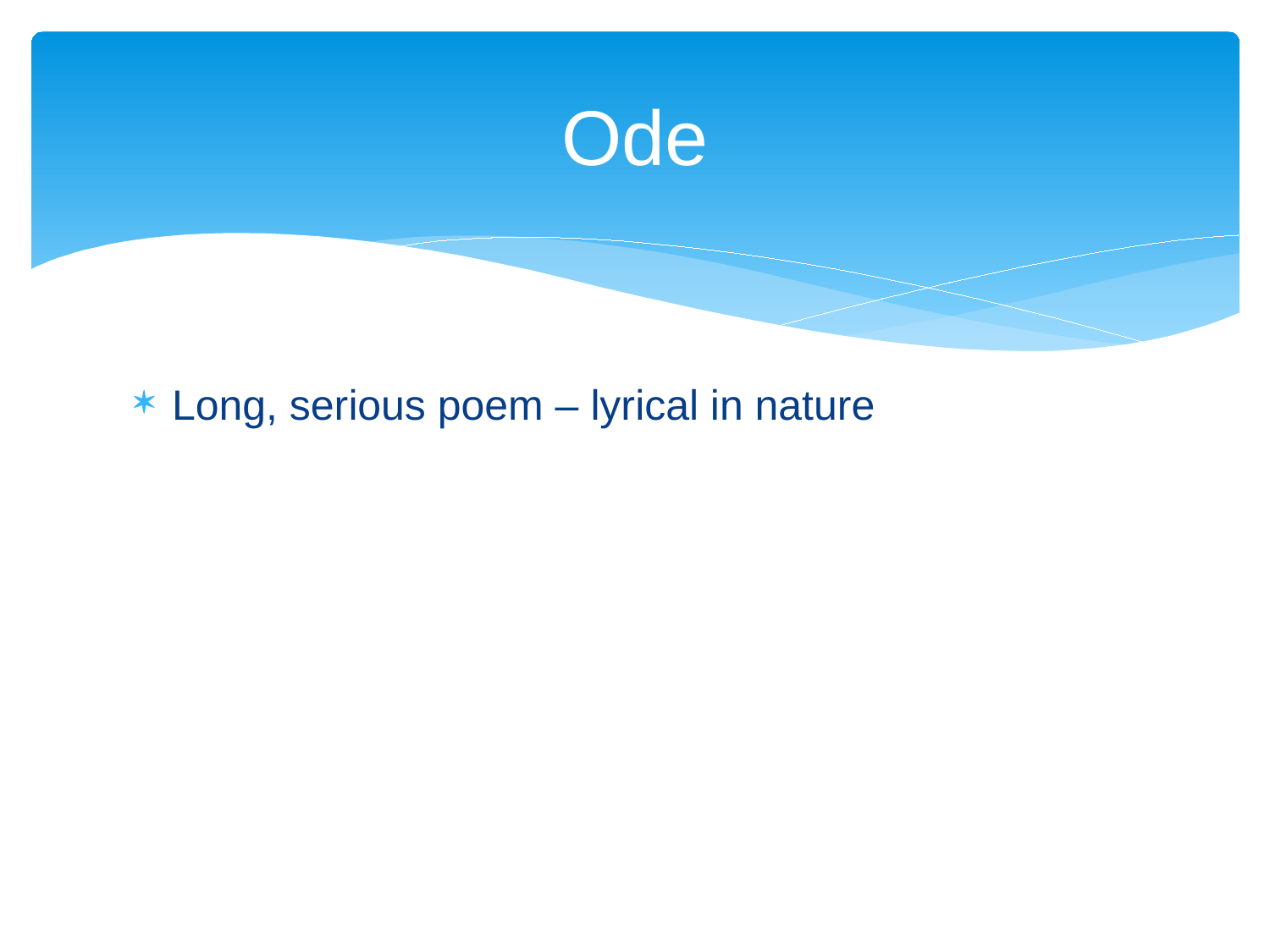

# Ode
Long, serious poem – lyrical in nature